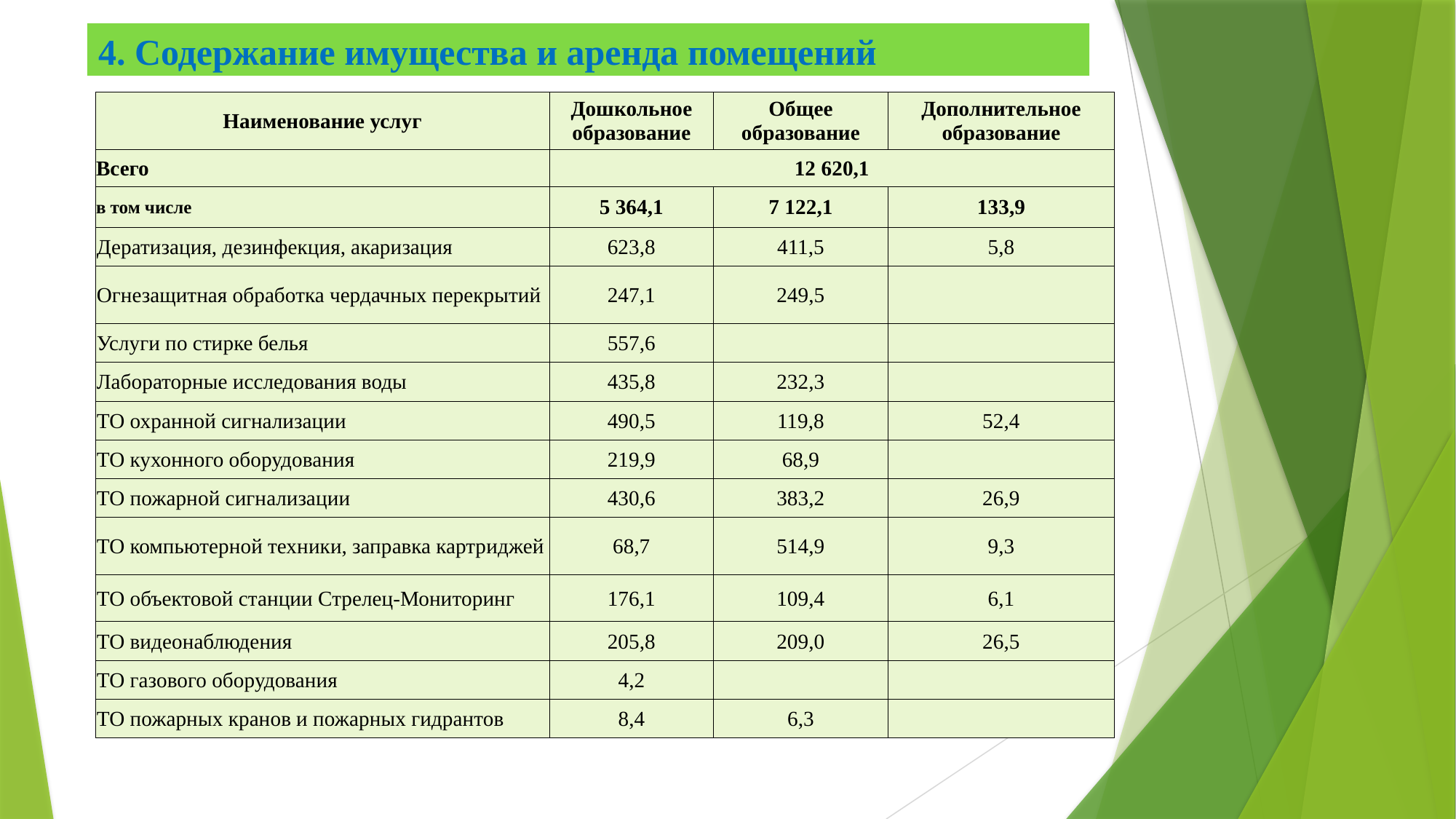

# 4. Содержание имущества и аренда помещений
| Наименование услуг | Дошкольное образование | Общее образование | Дополнительное образование |
| --- | --- | --- | --- |
| Всего | 12 620,1 |  |  |
| в том числе | 5 364,1 | 7 122,1 | 133,9 |
| Дератизация, дезинфекция, акаризация | 623,8 | 411,5 | 5,8 |
| Огнезащитная обработка чердачных перекрытий | 247,1 | 249,5 |  |
| Услуги по стирке белья | 557,6 |  |  |
| Лабораторные исследования воды | 435,8 | 232,3 |  |
| ТО охранной сигнализации | 490,5 | 119,8 | 52,4 |
| ТО кухонного оборудования | 219,9 | 68,9 |  |
| ТО пожарной сигнализации | 430,6 | 383,2 | 26,9 |
| ТО компьютерной техники, заправка картриджей | 68,7 | 514,9 | 9,3 |
| ТО объектовой станции Стрелец-Мониторинг | 176,1 | 109,4 | 6,1 |
| ТО видеонаблюдения | 205,8 | 209,0 | 26,5 |
| ТО газового оборудования | 4,2 |  |  |
| ТО пожарных кранов и пожарных гидрантов | 8,4 | 6,3 |  |